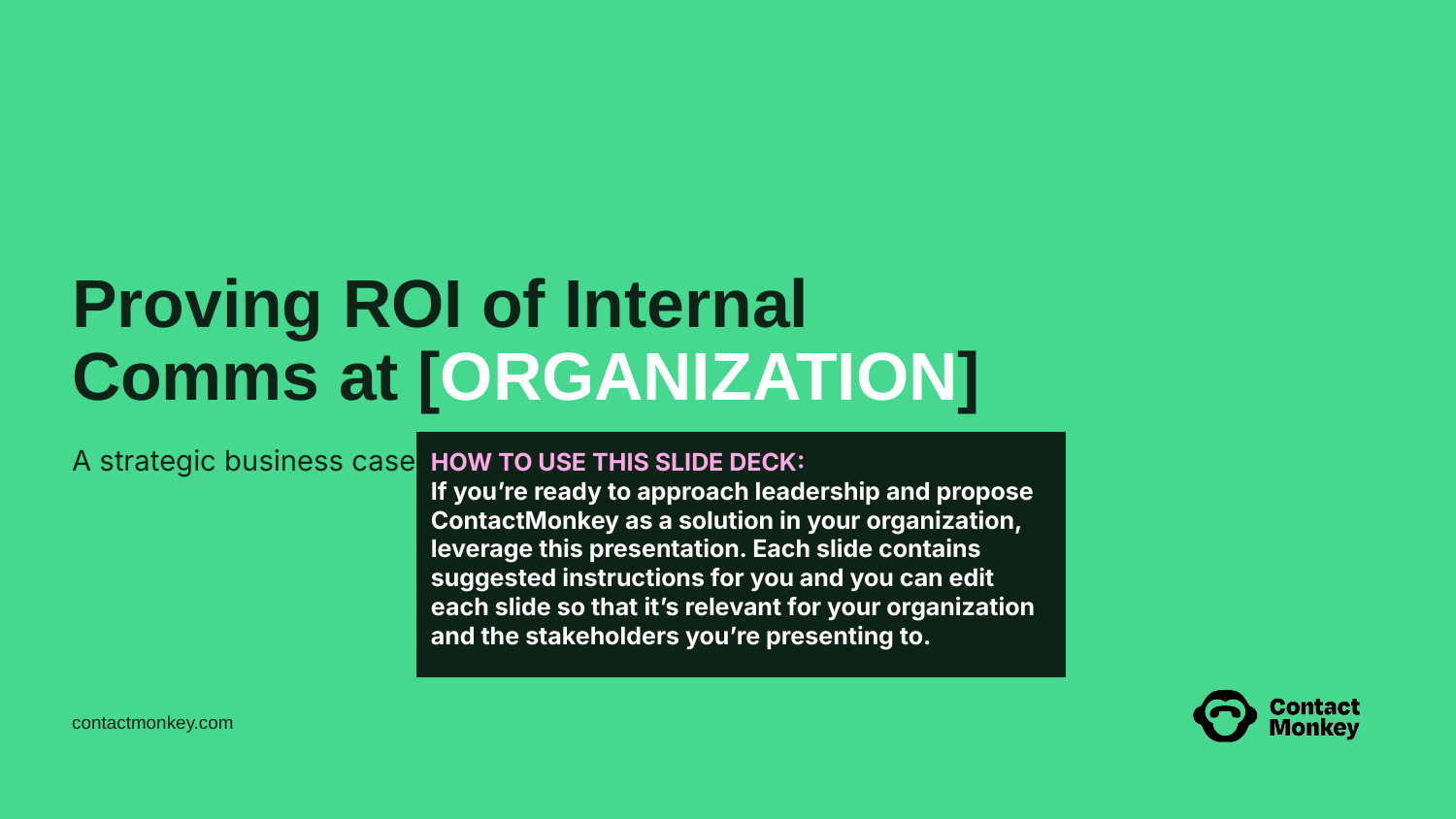

# Proving ROI of Internal Comms at [ORGANIZATION]
A strategic business case for ContactMonkey 💼
HOW TO USE THIS SLIDE DECK:
If you’re ready to approach leadership and propose ContactMonkey as a solution in your organization, leverage this presentation. Each slide contains suggested instructions for you and you can edit each slide so that it’s relevant for your organization and the stakeholders you’re presenting to.
contactmonkey.com